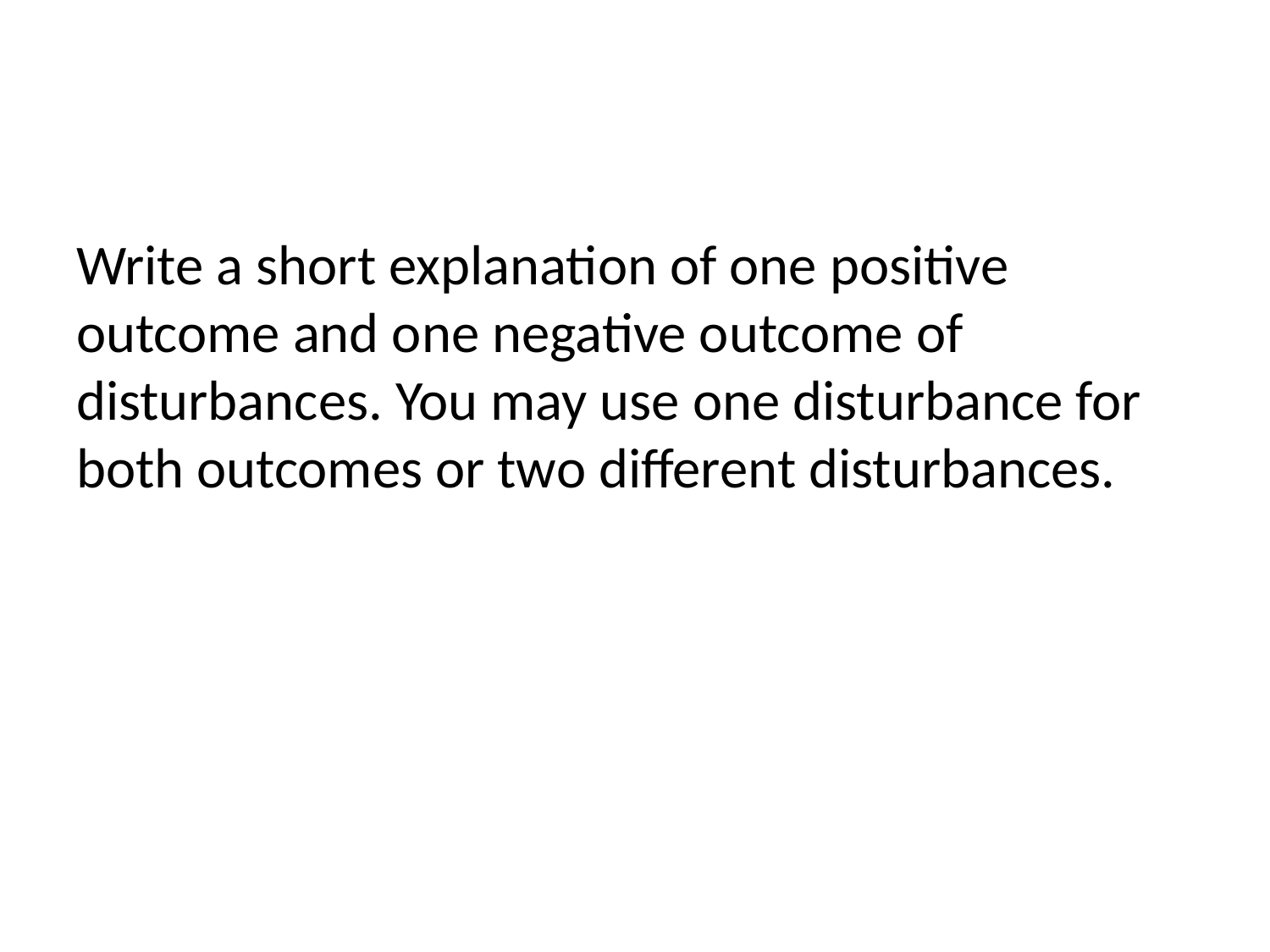

#
Write a short explanation of one positive outcome and one negative outcome of disturbances. You may use one disturbance for both outcomes or two different disturbances.